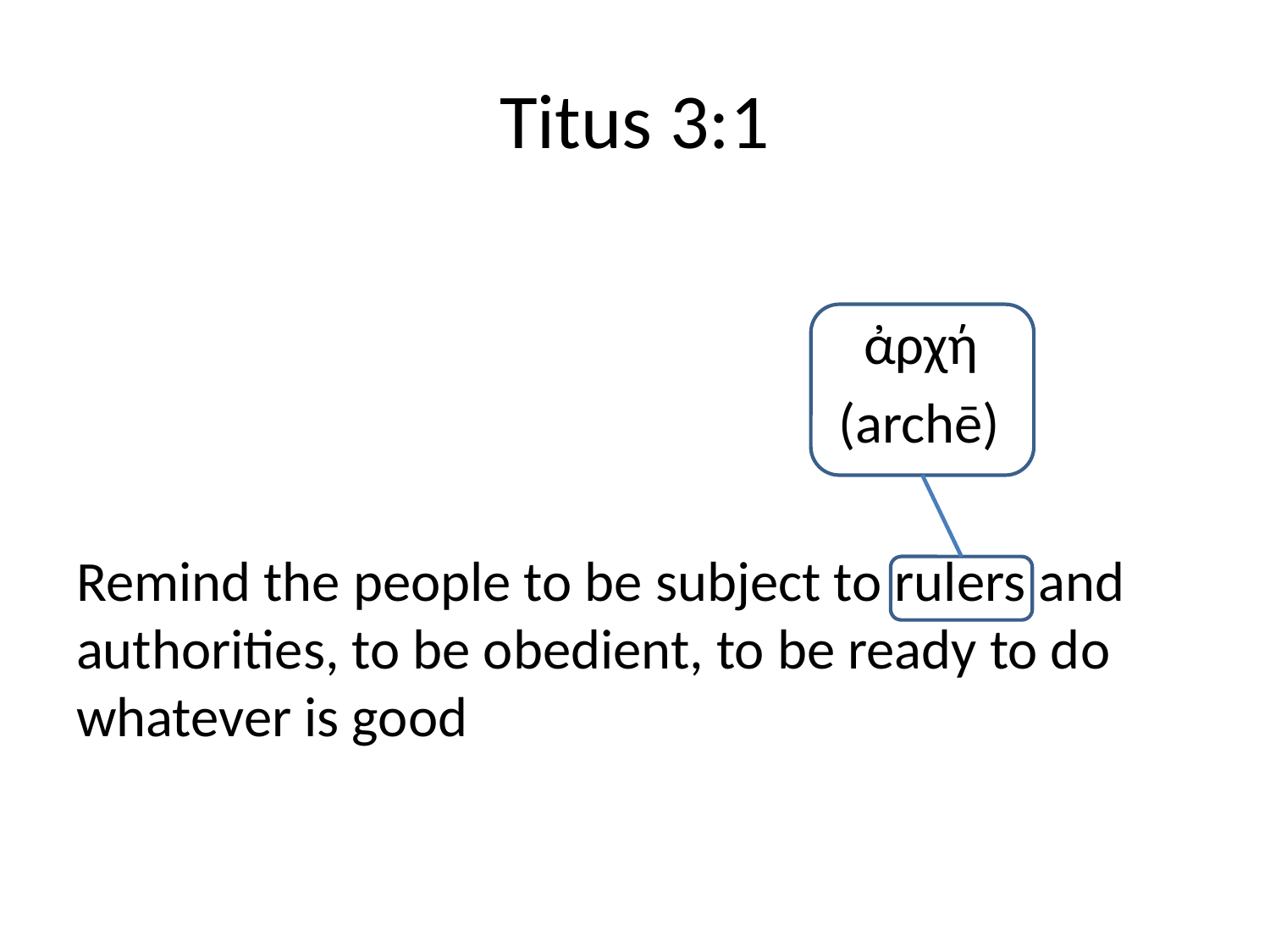

# Titus 3:1

						  ἀρχή
						(archē)

Remind the people to be subject to rulers and authorities, to be obedient, to be ready to do whatever is good